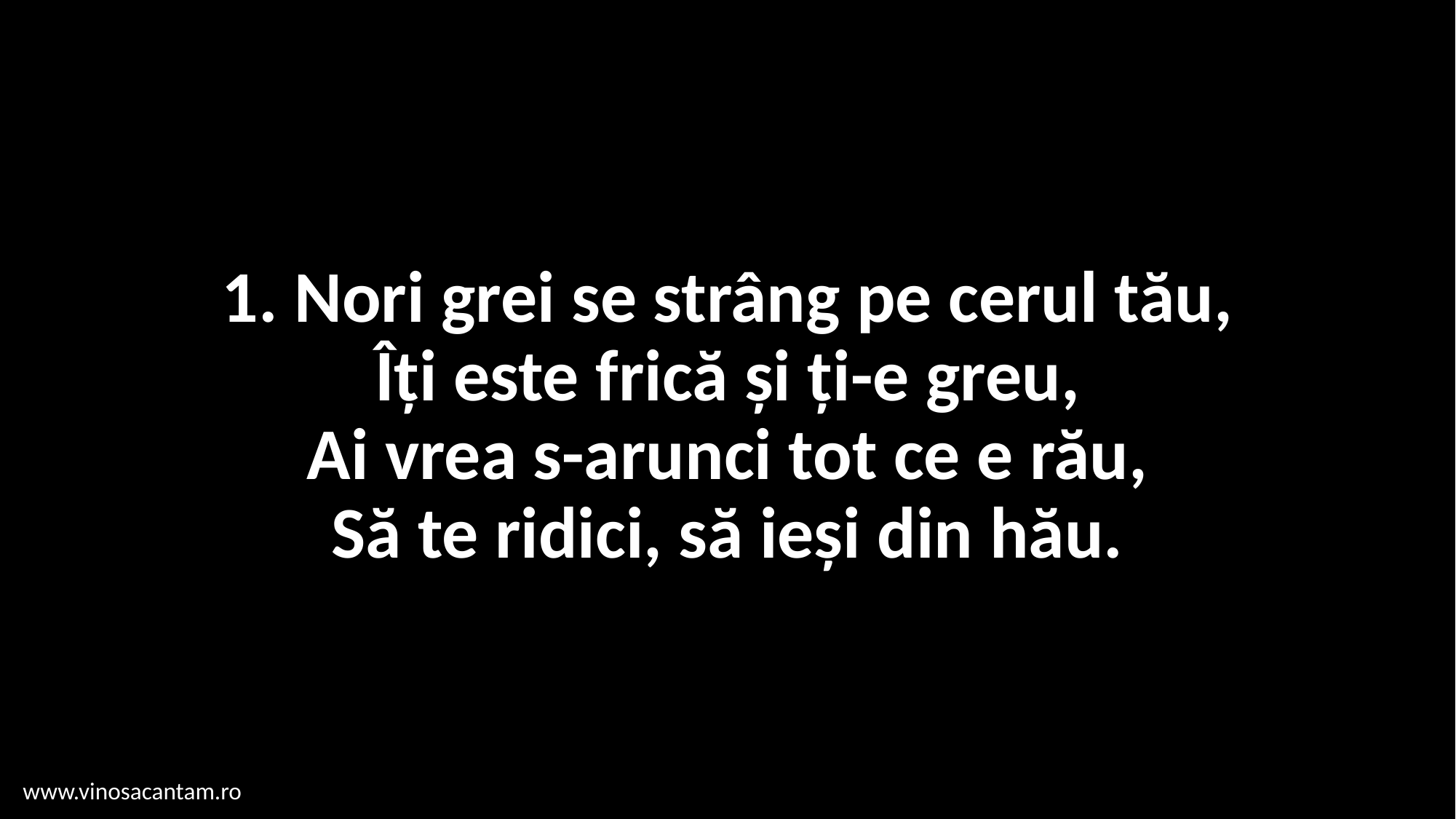

# 1. Nori grei se strâng pe cerul tău, Îți este frică și ți-e greu, Ai vrea s-arunci tot ce e rău, Să te ridici, să ieși din hău.
www.vinosacantam.ro